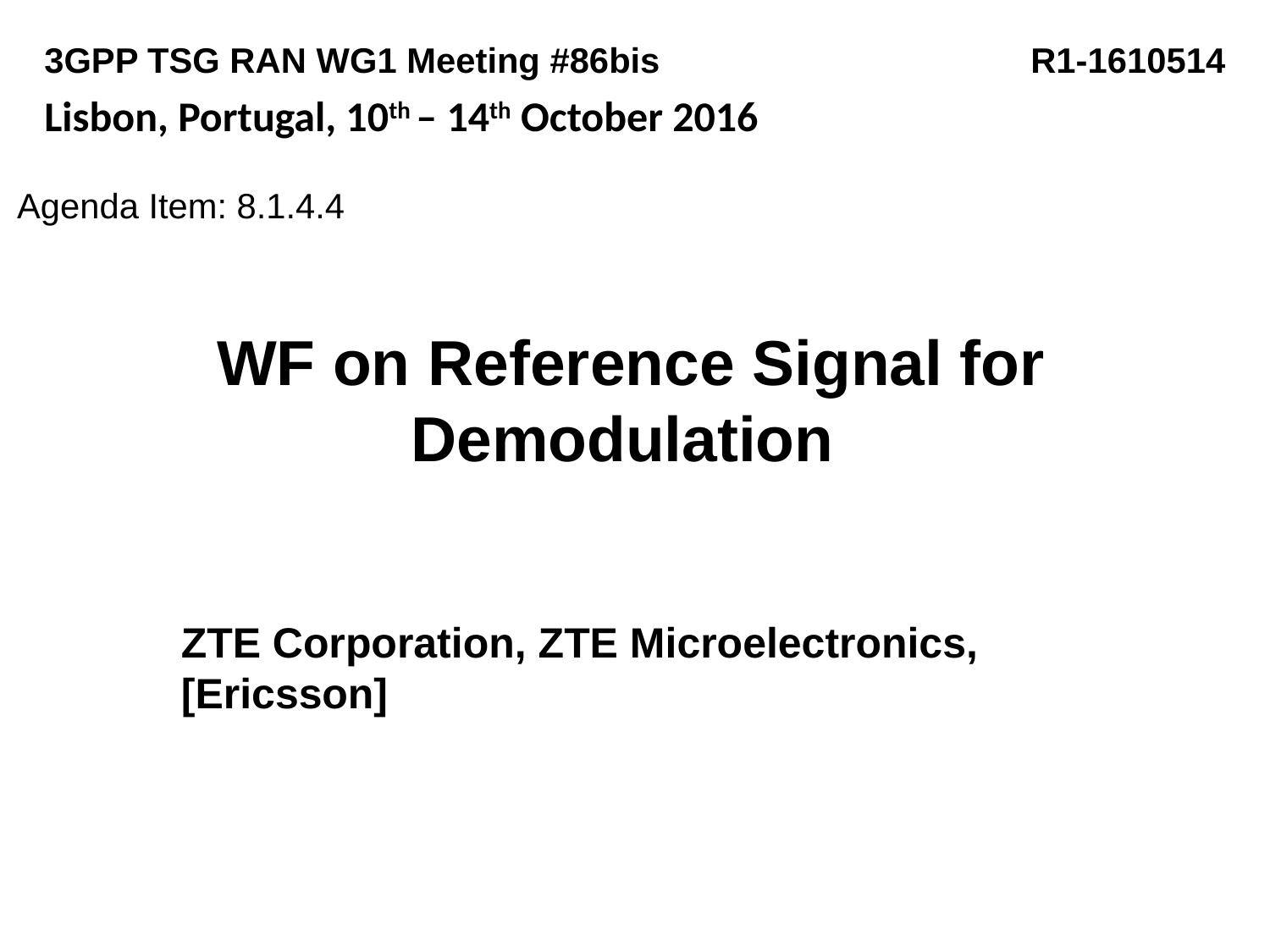

3GPP TSG RAN WG1 Meeting #86bis            		          R1-1610514
Lisbon, Portugal, 10th – 14th October 2016

Agenda Item: 8.1.4.4
# WF on Reference Signal for Demodulation
ZTE Corporation, ZTE Microelectronics, [Ericsson]